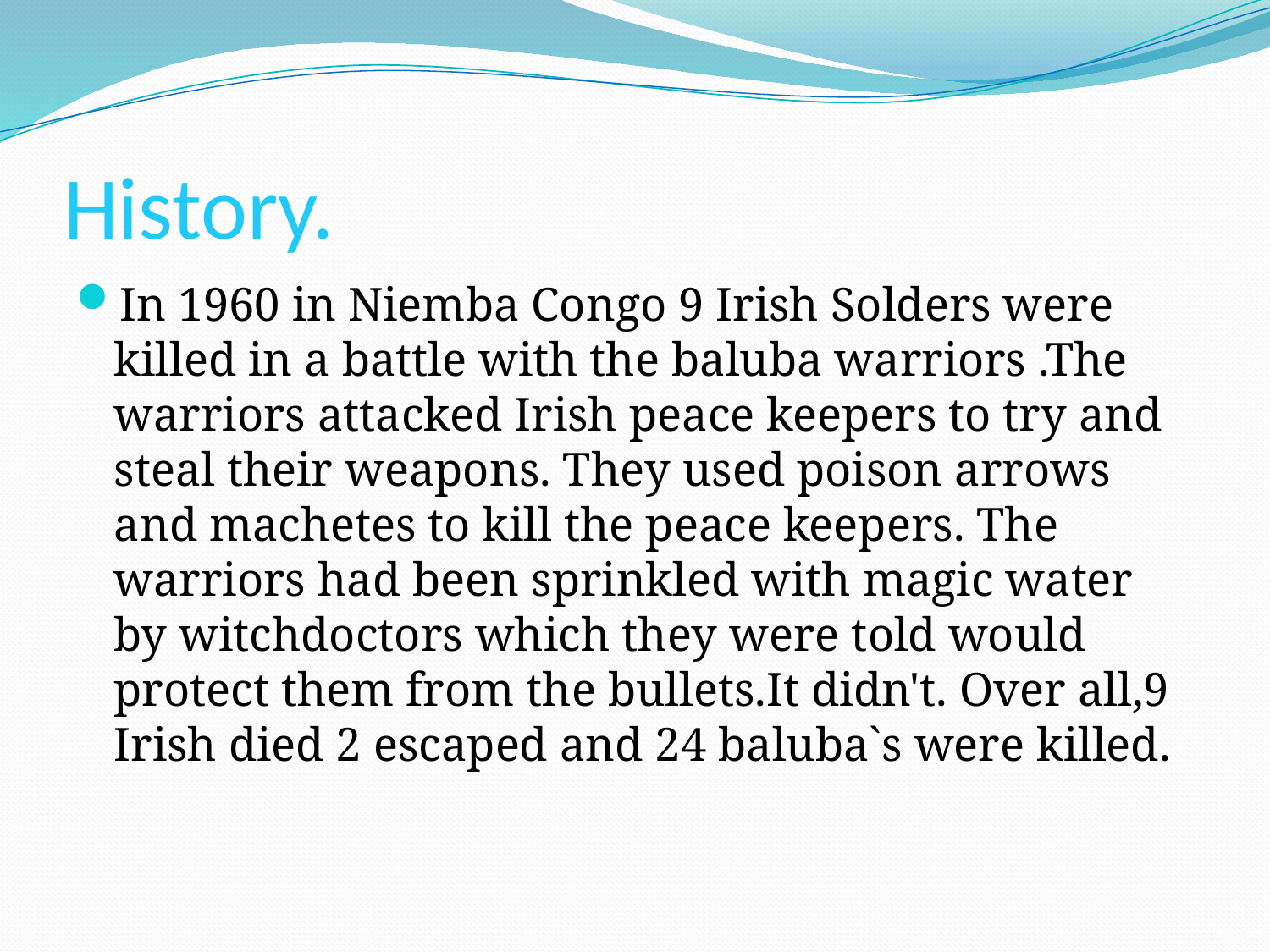

# History.
In 1960 in Niemba Congo 9 Irish Solders were killed in a battle with the baluba warriors .The warriors attacked Irish peace keepers to try and steal their weapons. They used poison arrows and machetes to kill the peace keepers. The warriors had been sprinkled with magic water by witchdoctors which they were told would protect them from the bullets.It didn't. Over all,9 Irish died 2 escaped and 24 baluba`s were killed.